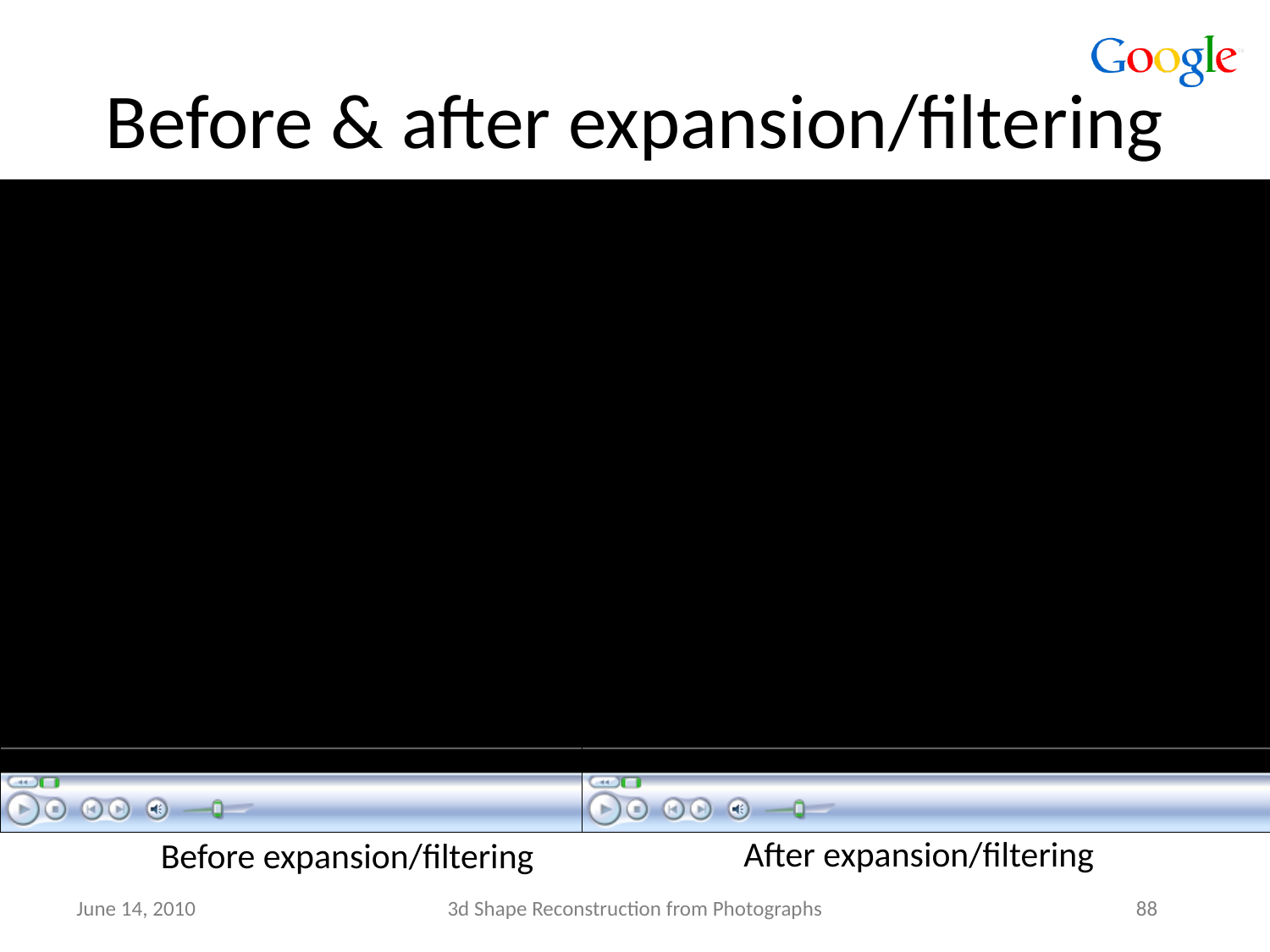

# Before & after expansion/filtering

After expansion/filtering
Before expansion/filtering